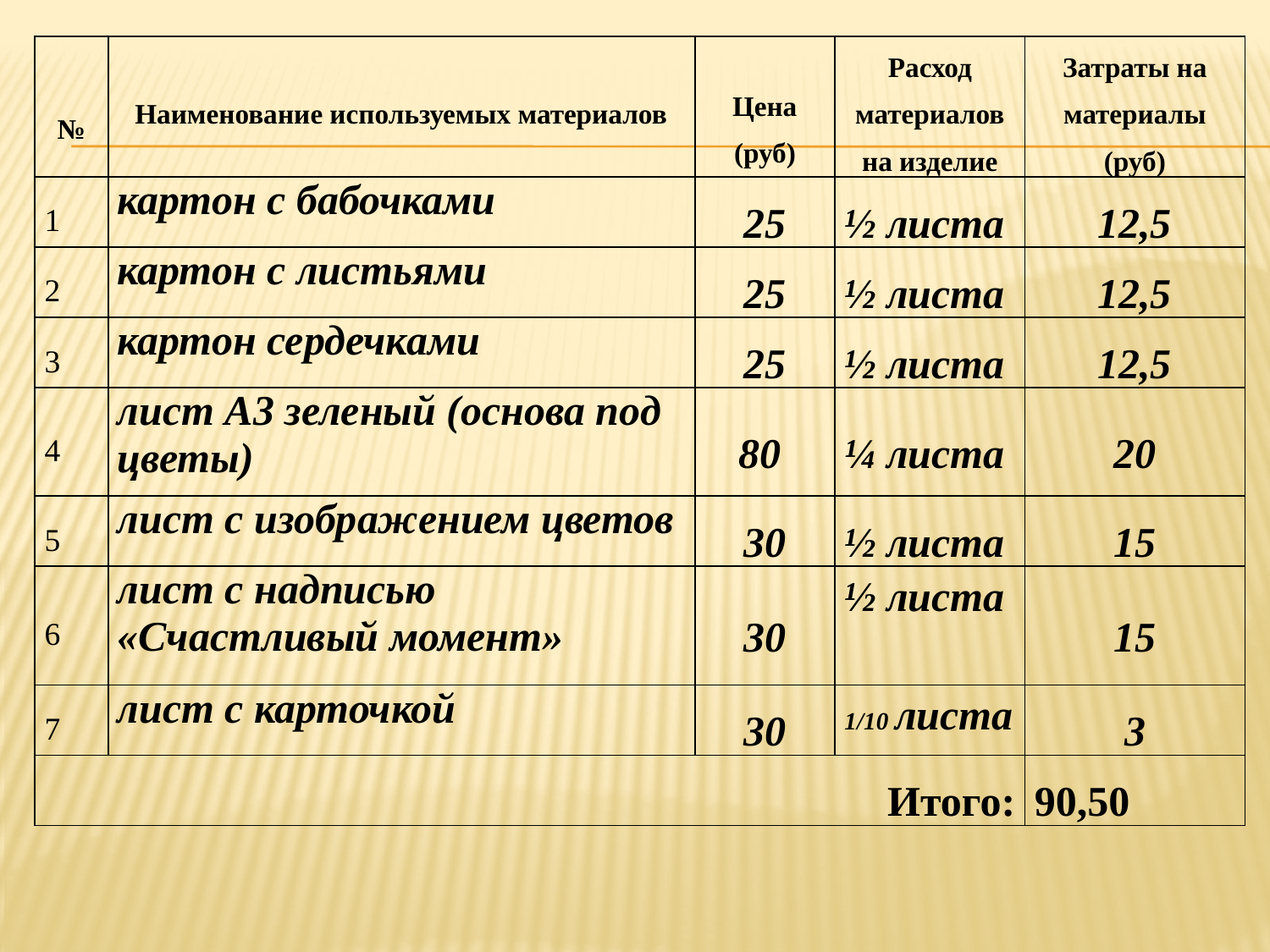

| № | Наименование используемых материалов | Цена (руб) | Расход материалов на изделие | Затраты на материалы (руб) |
| --- | --- | --- | --- | --- |
| 1 | картон с бабочками | 25 | ½ листа | 12,5 |
| 2 | картон с листьями | 25 | ½ листа | 12,5 |
| 3 | картон сердечками | 25 | ½ листа | 12,5 |
| 4 | лист А3 зеленый (основа под цветы) | 80 | ¼ листа | 20 |
| 5 | лист с изображением цветов | 30 | ½ листа | 15 |
| 6 | лист с надписью «Счастливый момент» | 30 | ½ листа | 15 |
| 7 | лист с карточкой | 30 | 1/10 листа | 3 |
| Итого: |  |  |  | 90,50 |